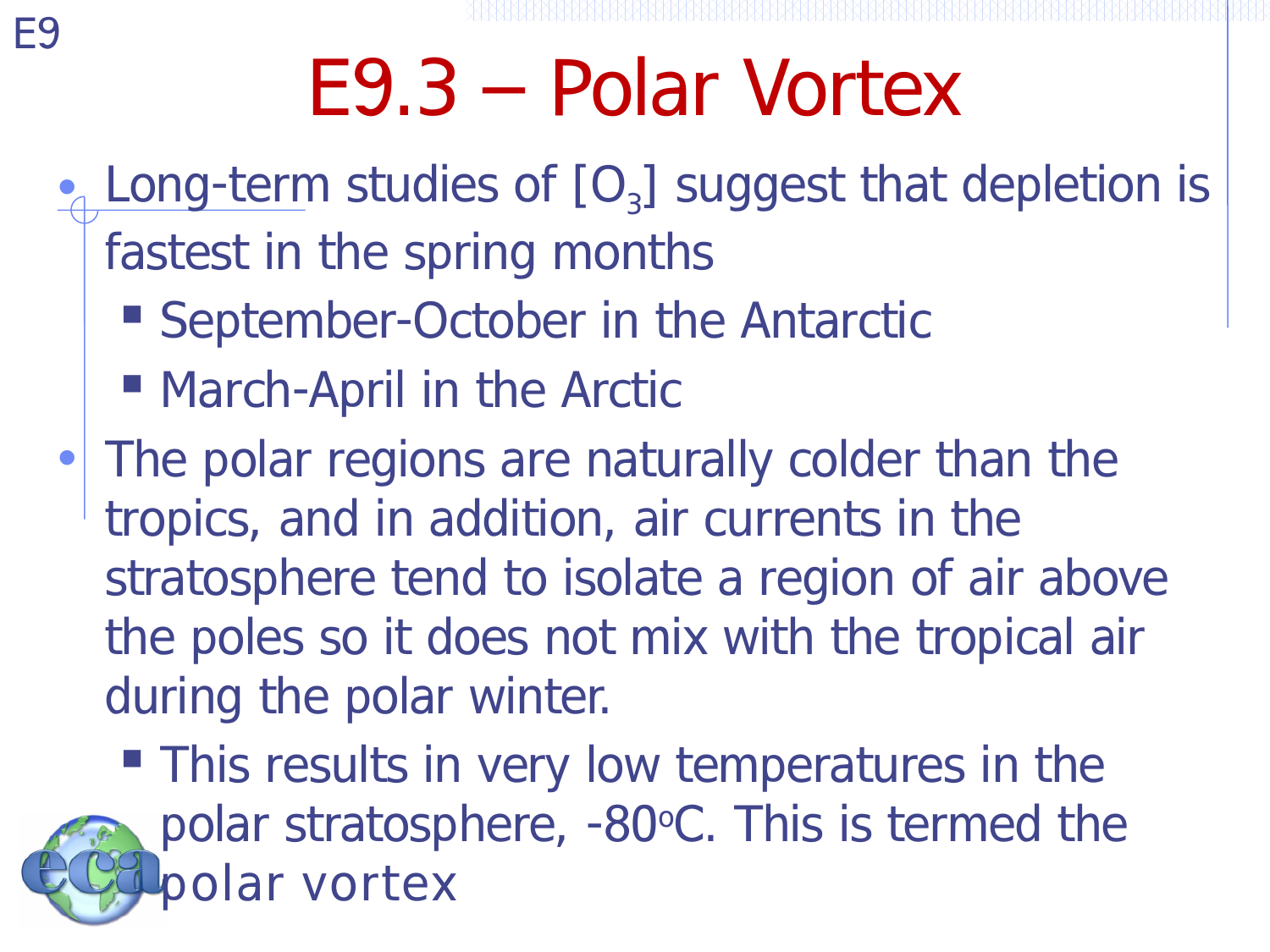

# E9.3 – Polar Vortex
Long-term studies of [O3] suggest that depletion is fastest in the spring months
September-October in the Antarctic
March-April in the Arctic
The polar regions are naturally colder than the tropics, and in addition, air currents in the stratosphere tend to isolate a region of air above the poles so it does not mix with the tropical air during the polar winter.
This results in very low temperatures in the polar stratosphere, -80oC. This is termed the polar vortex